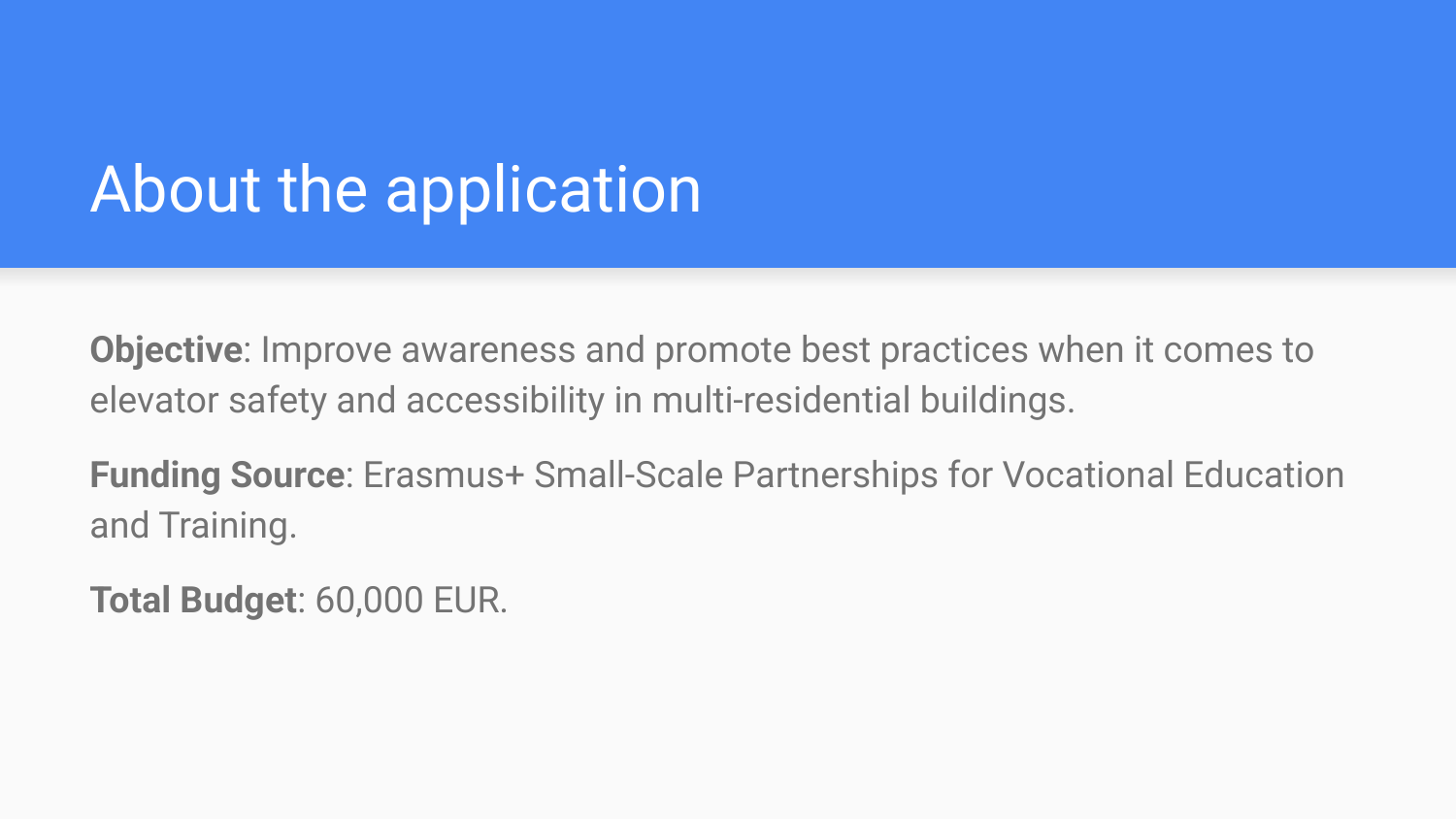

# About the application
Objective: Improve awareness and promote best practices when it comes to elevator safety and accessibility in multi-residential buildings.
Funding Source: Erasmus+ Small-Scale Partnerships for Vocational Education and Training.
Total Budget: 60,000 EUR.